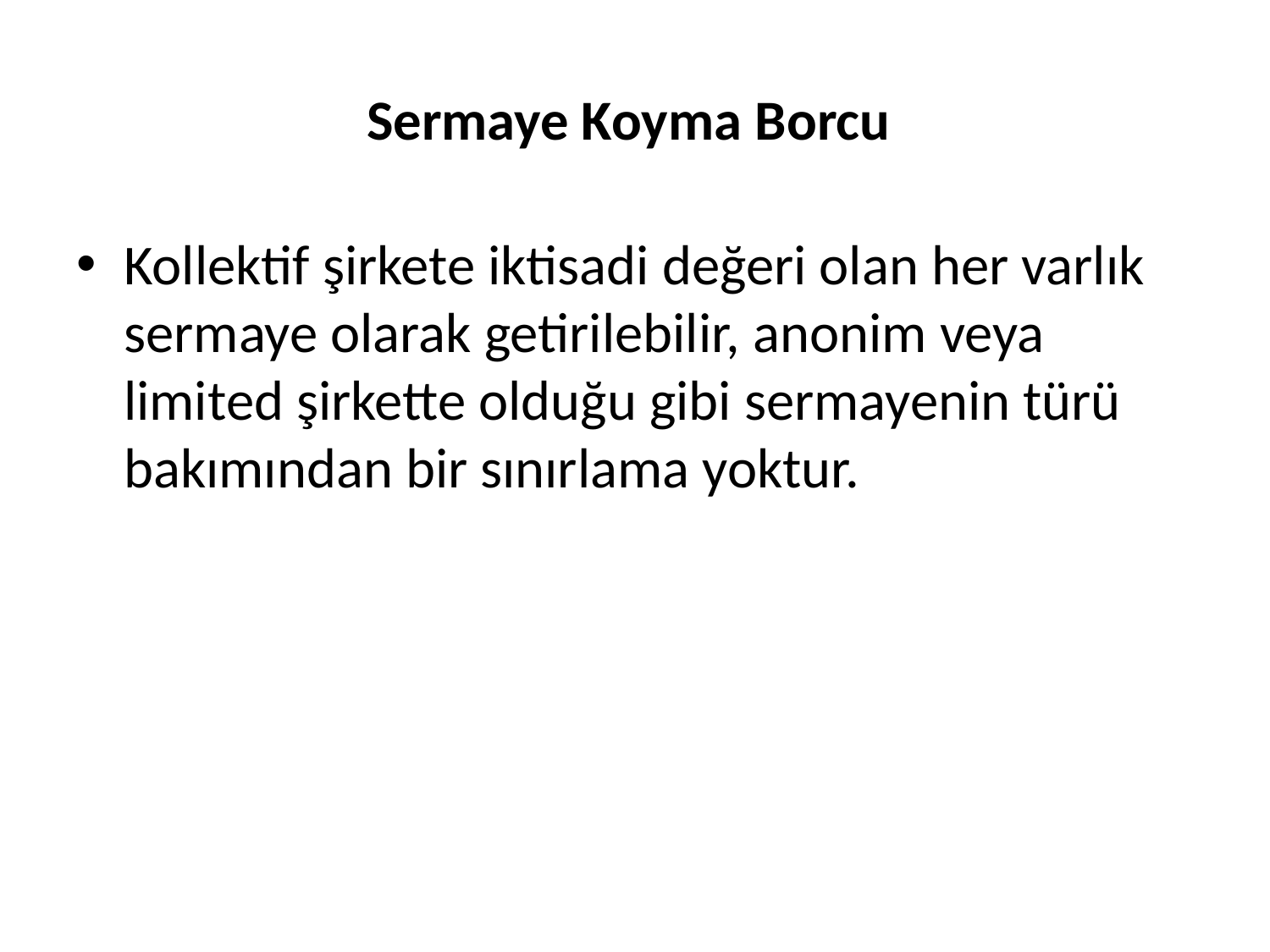

# Sermaye Koyma Borcu
Kollektif şirkete iktisadi değeri olan her varlık sermaye olarak getirilebilir, anonim veya limited şirkette olduğu gibi sermayenin türü bakımından bir sınırlama yoktur.